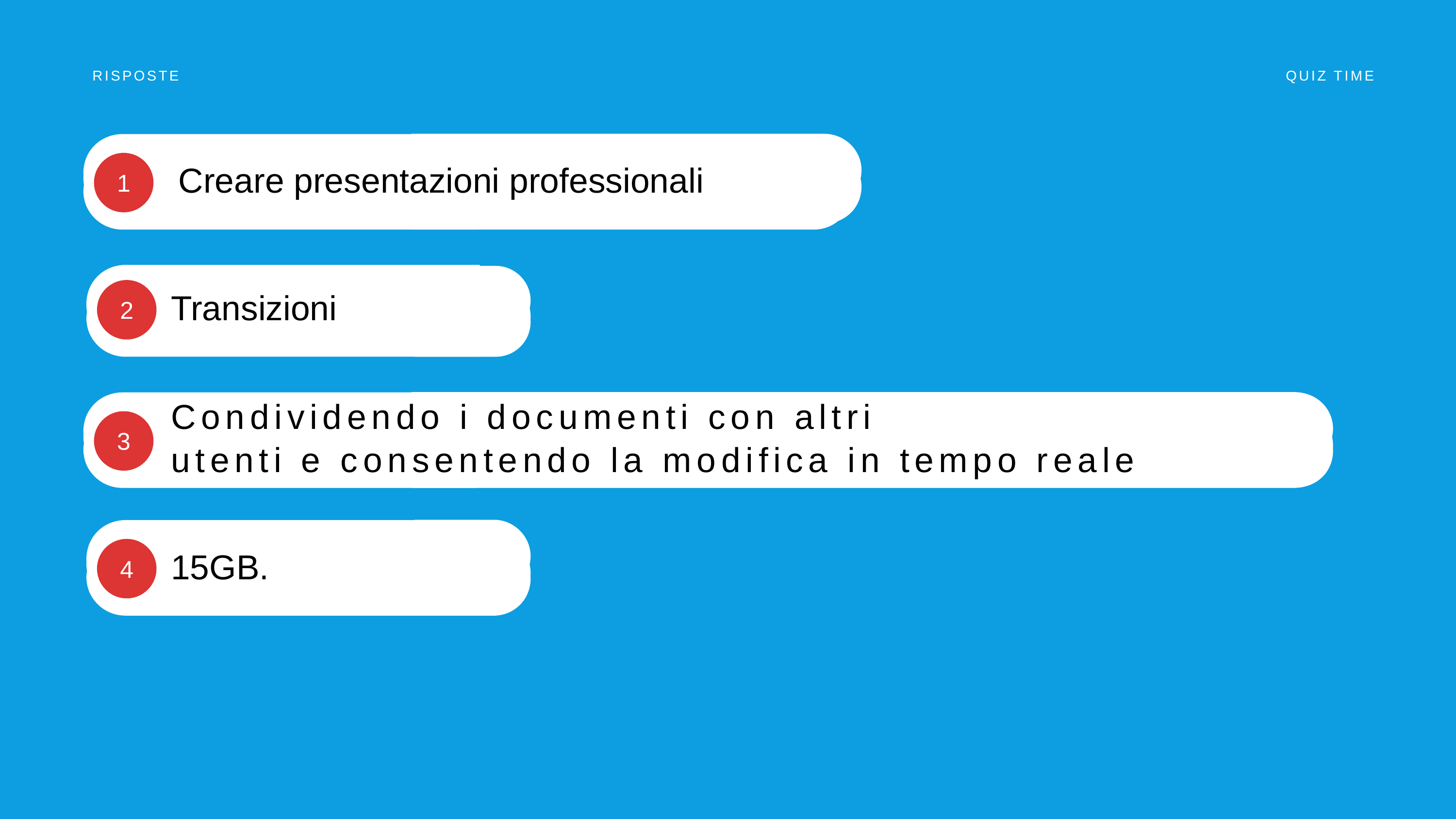

RISPOSTE
QUIZ TIME

Creare presentazioni professionali
1

Transizioni
2

Condividendo i documenti con altri
utenti e consentendo la modifica in tempo reale

3

15GB.
4